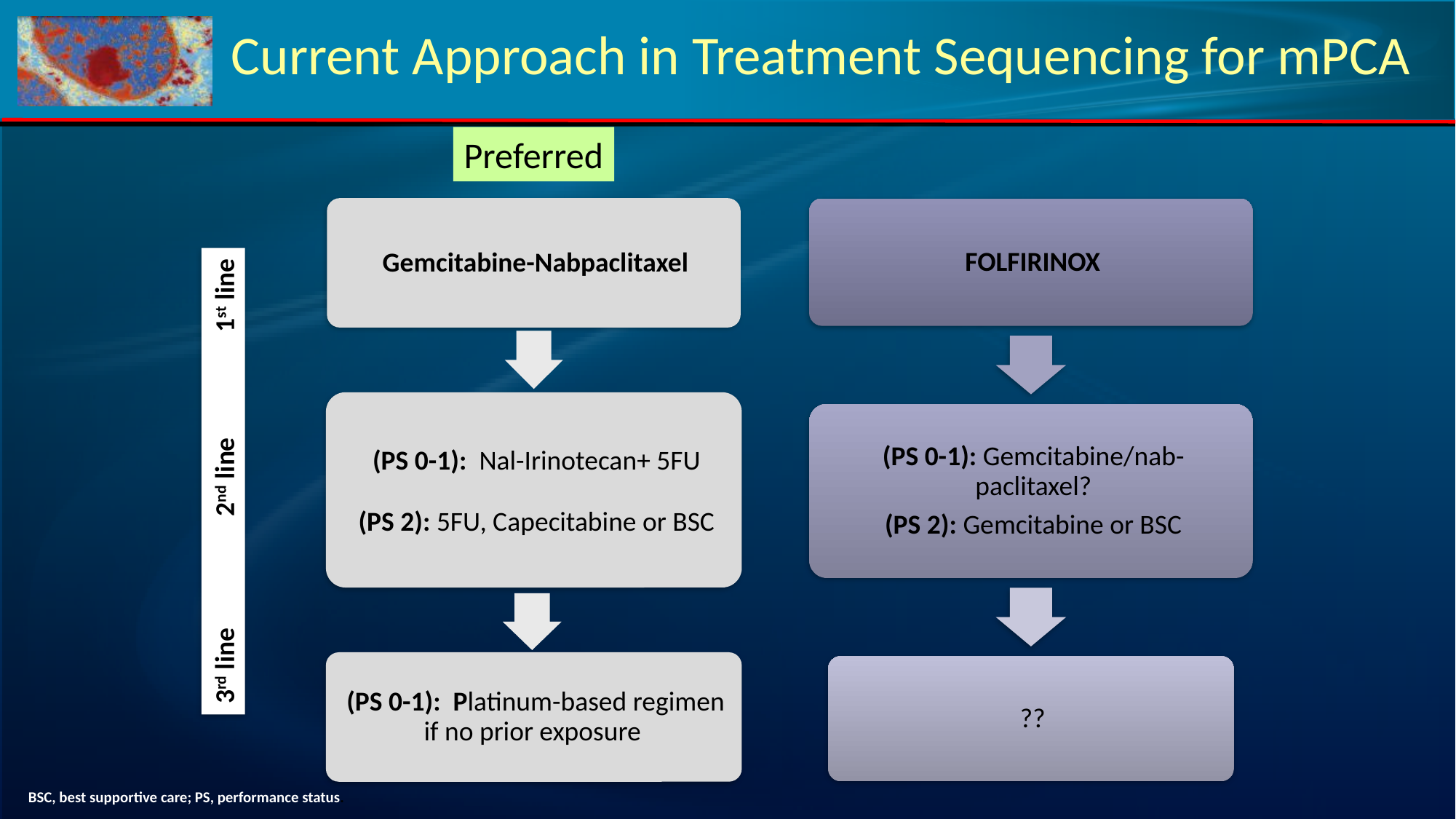

# Current Approach in Treatment Sequencing for mPCA
Preferred
Gemcitabine-Nabpaclitaxel

(PS 0-1):  Nal-Irinotecan+ 5FU

(PS 2): 5FU, Capecitabine or BSC

(PS 0-1):  Platinum-based regimen if no prior exposure
FOLFIRINOX

(PS 0-1): Gemcitabine/nab-paclitaxel?
(PS 2): Gemcitabine or BSC

??
3rd line                  2nd line                 1st line
BSC, best supportive care; PS, performance status.